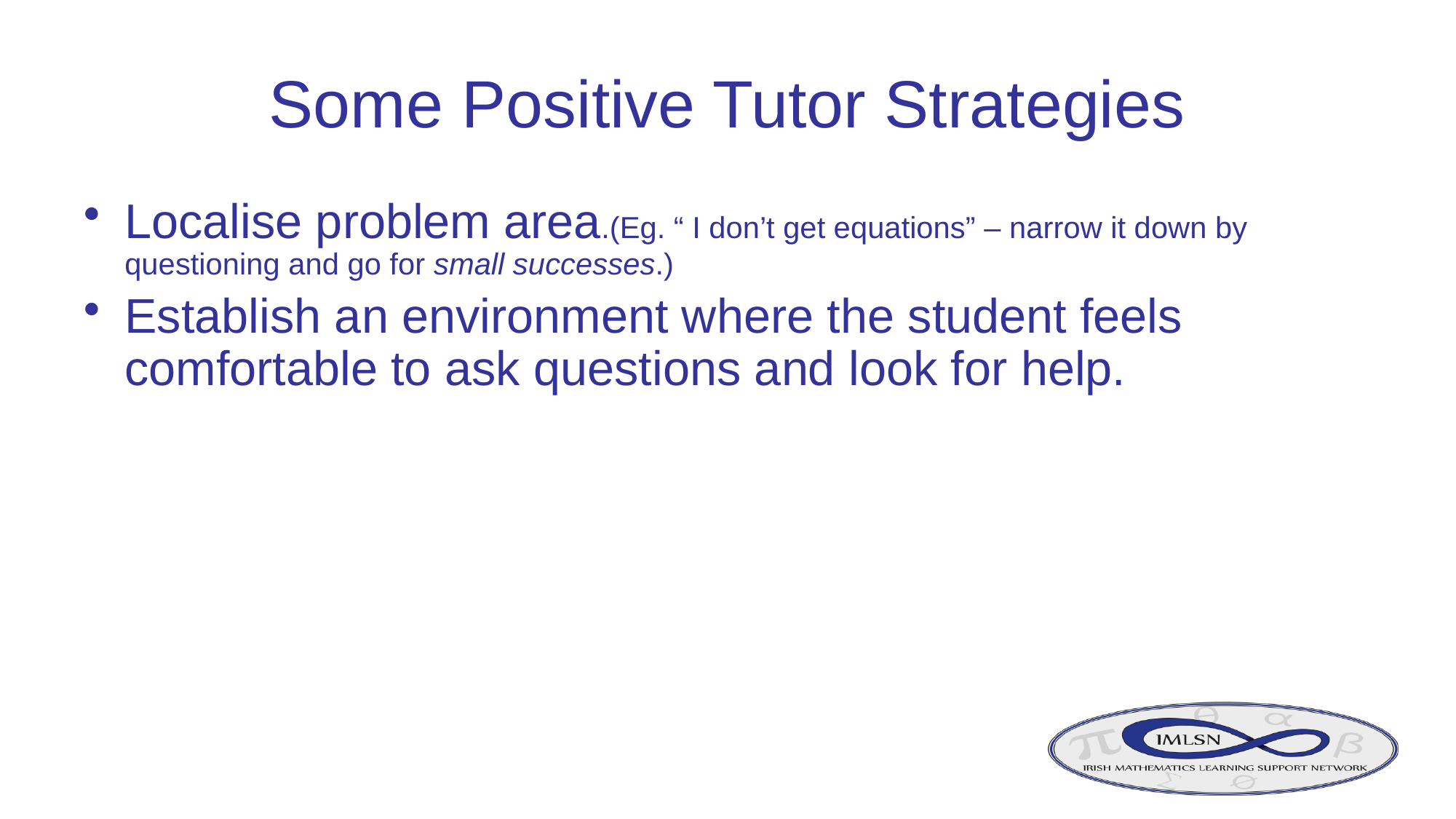

# Some Positive Tutor Strategies
Localise problem area.(Eg. “ I don’t get equations” – narrow it down by questioning and go for small successes.)
Establish an environment where the student feels comfortable to ask questions and look for help.